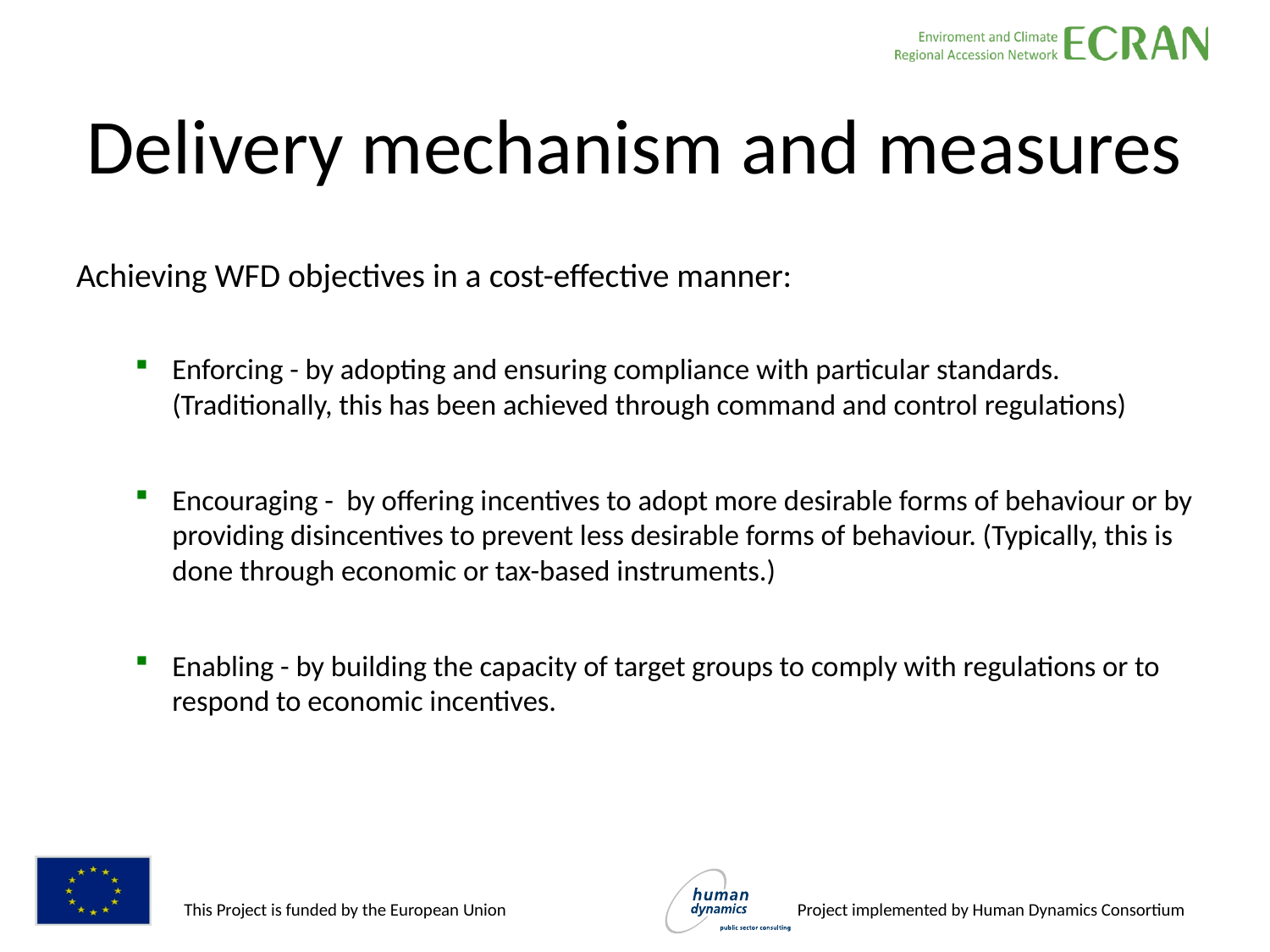

# Delivery mechanism and measures
Achieving WFD objectives in a cost-effective manner:

Enforcing - by adopting and ensuring compliance with particular standards. (Traditionally, this has been achieved through command and control regulations)

Encouraging -  by offering incentives to adopt more desirable forms of behaviour or by providing disincentives to prevent less desirable forms of behaviour. (Typically, this is done through economic or tax-based instruments.)

Enabling - by building the capacity of target groups to comply with regulations or to respond to economic incentives.